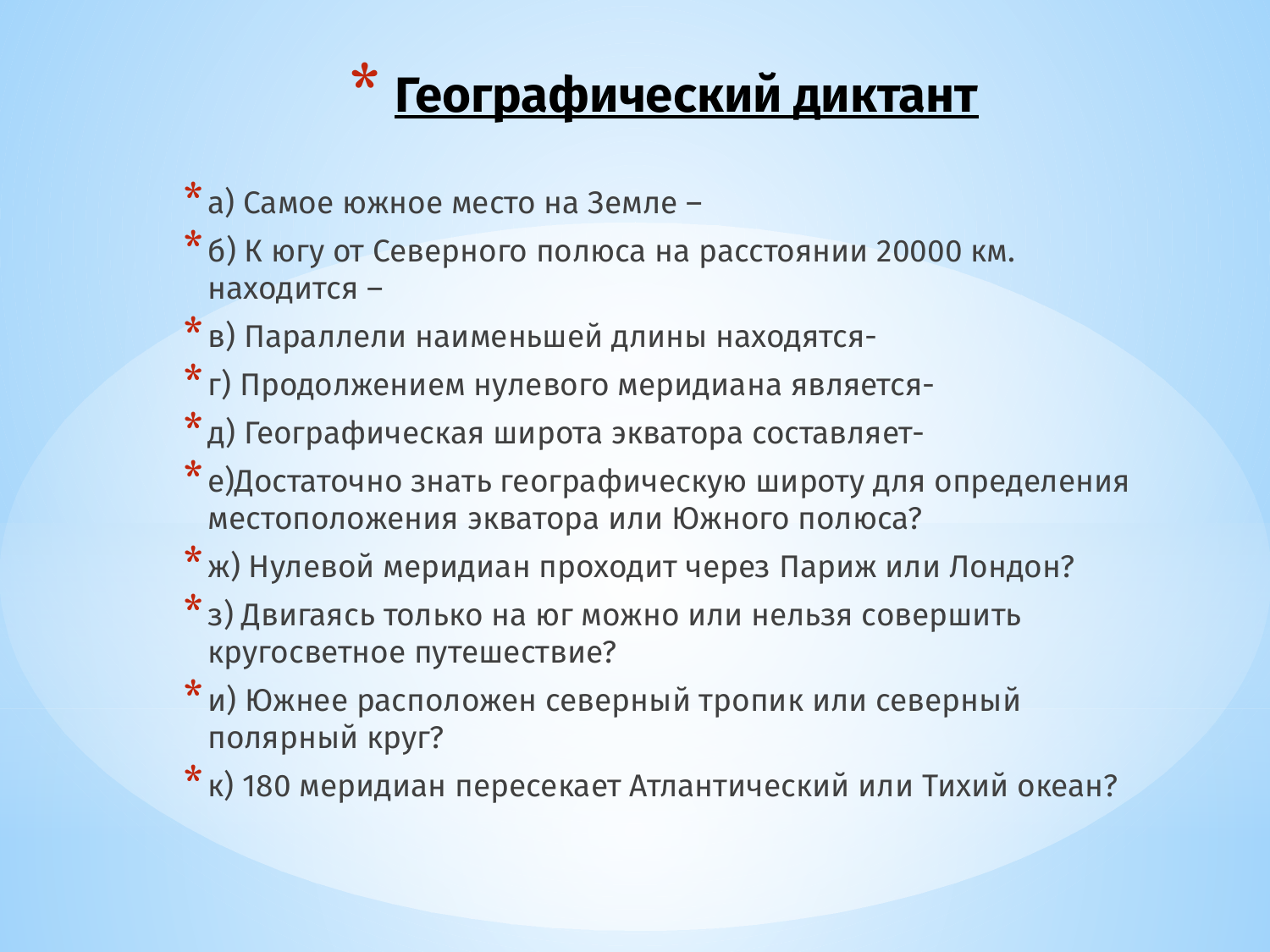

# Географический диктант
а) Самое южное место на Земле –
б) К югу от Северного полюса на расстоянии 20000 км. находится –
в) Параллели наименьшей длины находятся-
г) Продолжением нулевого меридиана является-
д) Географическая широта экватора составляет-
е)Достаточно знать географическую широту для определения местоположения экватора или Южного полюса?
ж) Нулевой меридиан проходит через Париж или Лондон?
з) Двигаясь только на юг можно или нельзя совершить кругосветное путешествие?
и) Южнее расположен северный тропик или северный полярный круг?
к) 180 меридиан пересекает Атлантический или Тихий океан?